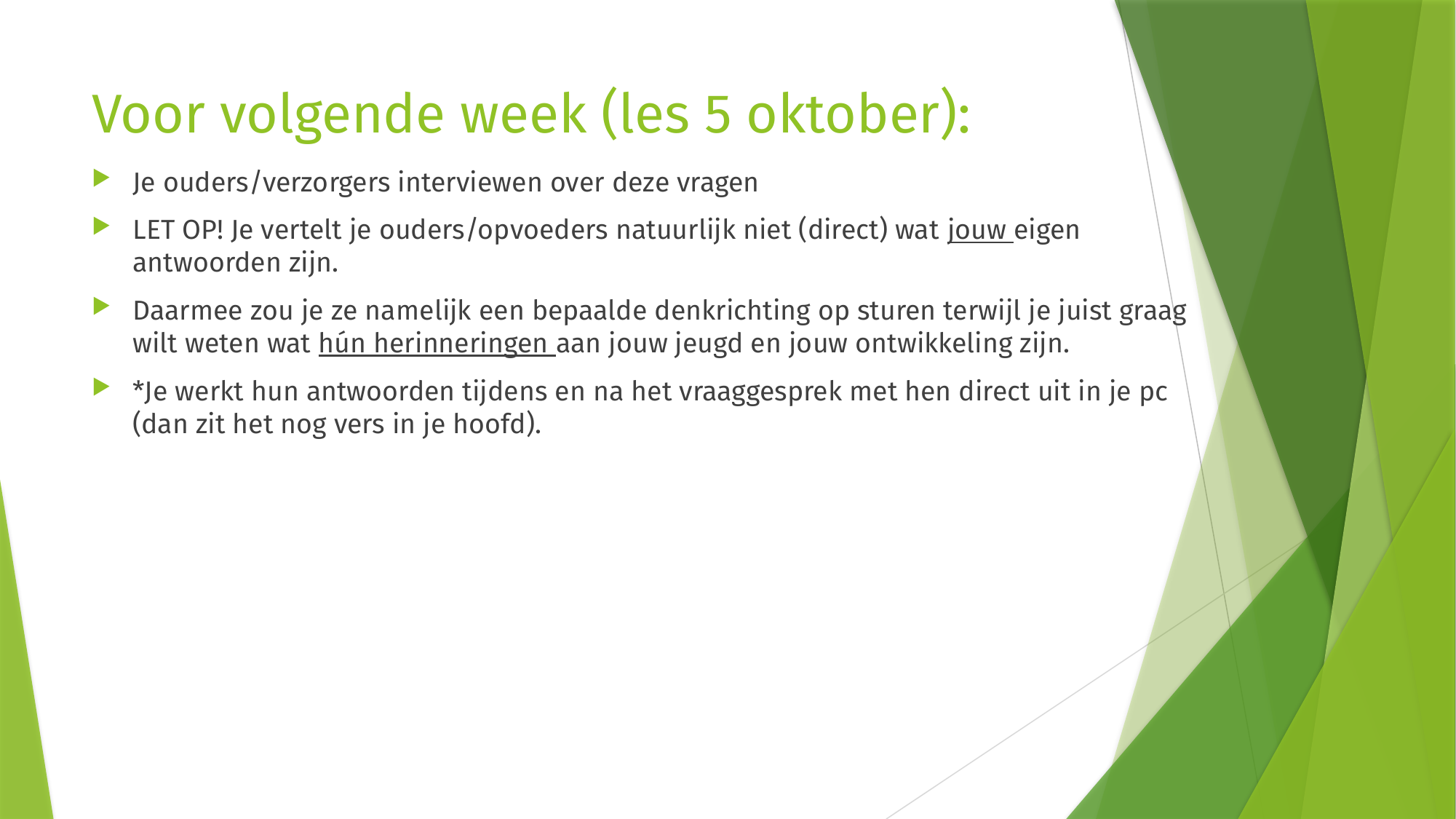

# Voor volgende week (les 5 oktober):
Je ouders/verzorgers interviewen over deze vragen
LET OP! Je vertelt je ouders/opvoeders natuurlijk niet (direct) wat jouw eigen antwoorden zijn.
Daarmee zou je ze namelijk een bepaalde denkrichting op sturen terwijl je juist graag wilt weten wat hún herinneringen aan jouw jeugd en jouw ontwikkeling zijn.
*Je werkt hun antwoorden tijdens en na het vraaggesprek met hen direct uit in je pc (dan zit het nog vers in je hoofd).